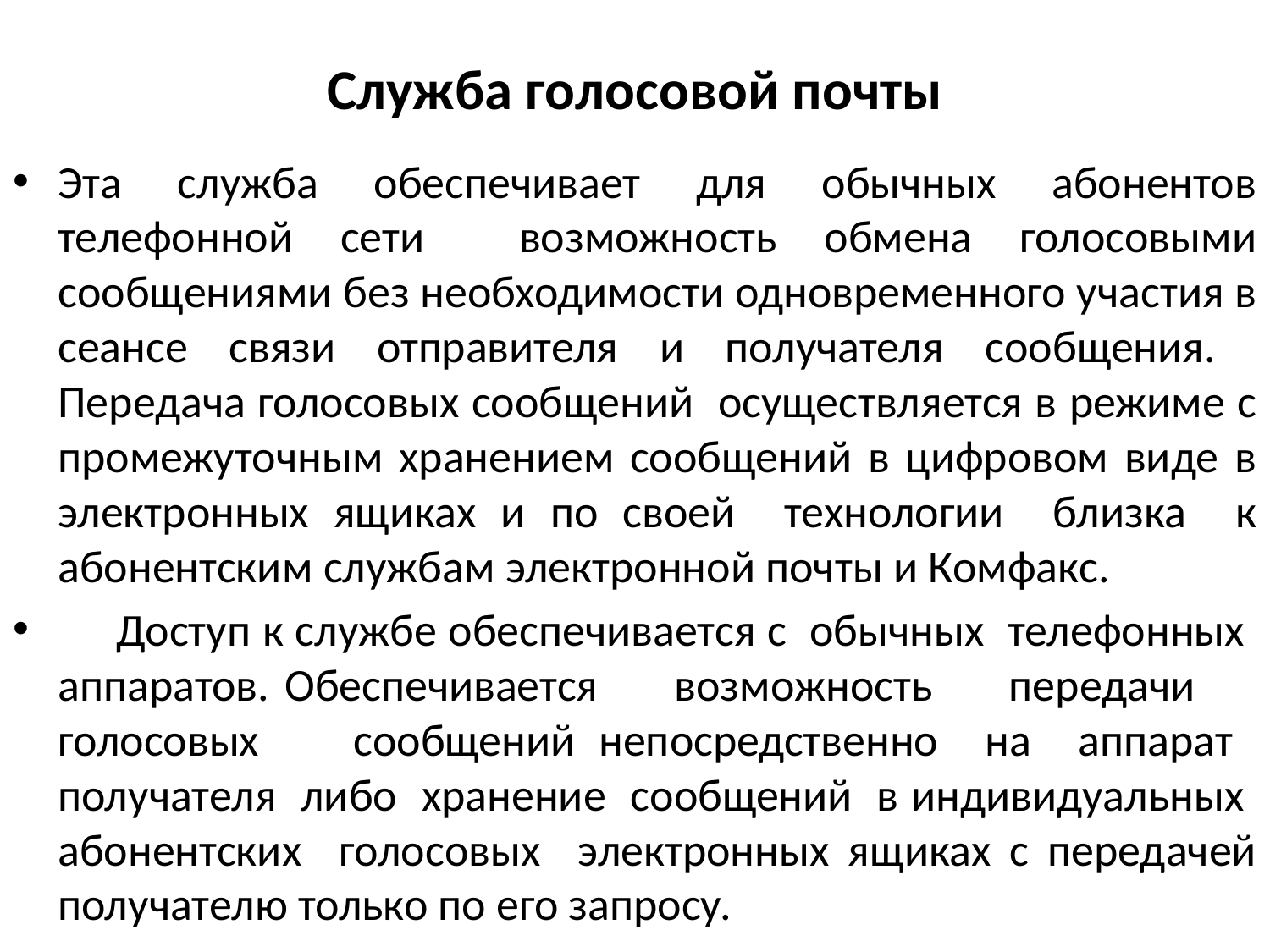

# Служба голосовой почты
Эта служба обеспечивает для обычных абонентов телефонной сети  возможность обмена голосовыми сообщениями без необходимости одновременного участия в сеансе связи отправителя и получателя сообщения.  Передача голосовых сообщений  осуществляется в режиме с промежуточным хранением сообщений в цифровом виде в электронных ящиках и по своей  технологии  близка  к абонентским службам электронной почты и Комфакс.
     Доступ к службе обеспечивается с  обычных  телефонных  аппаратов. Обеспечивается     возможность     передачи     голосовых    сообщений непосредственно  на  аппарат  получателя  либо  хранение  сообщений  в индивидуальных  абонентских  голосовых  электронных ящиках с передачей получателю только по его запросу.